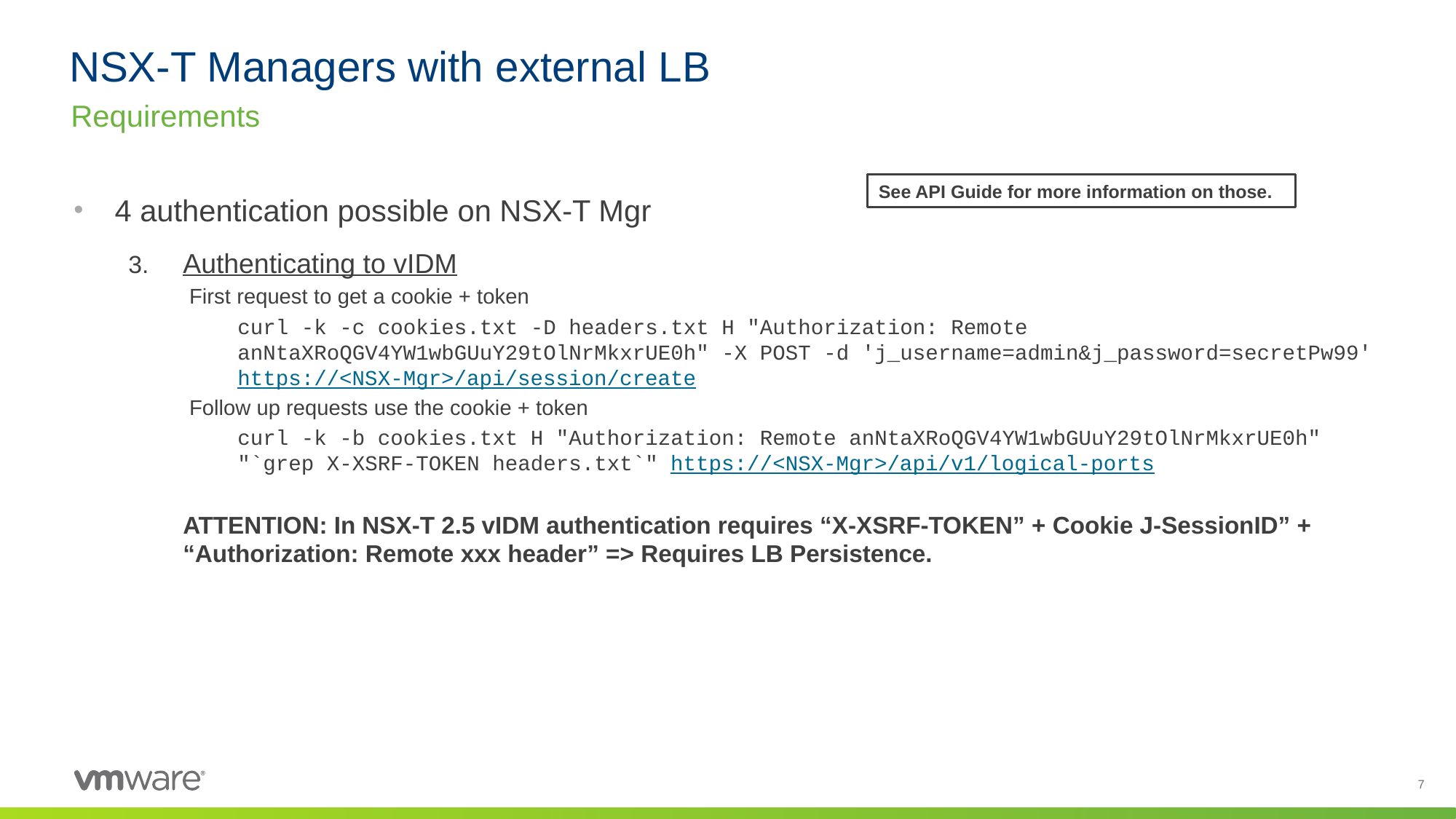

# NSX-T Managers with external LB
Requirements
See API Guide for more information on those.
4 authentication possible on NSX-T Mgr
Authenticating to vIDM
First request to get a cookie + token
curl -k -c cookies.txt -D headers.txt H "Authorization: Remote anNtaXRoQGV4YW1wbGUuY29tOlNrMkxrUE0h" -X POST -d 'j_username=admin&j_password=secretPw99' https://<NSX-Mgr>/api/session/create
Follow up requests use the cookie + token
curl -k -b cookies.txt H "Authorization: Remote anNtaXRoQGV4YW1wbGUuY29tOlNrMkxrUE0h" "`grep X-XSRF-TOKEN headers.txt`" https://<NSX-Mgr>/api/v1/logical-ports

ATTENTION: In NSX-T 2.5 vIDM authentication requires “X-XSRF-TOKEN” + Cookie J-SessionID” + “Authorization: Remote xxx header” => Requires LB Persistence.